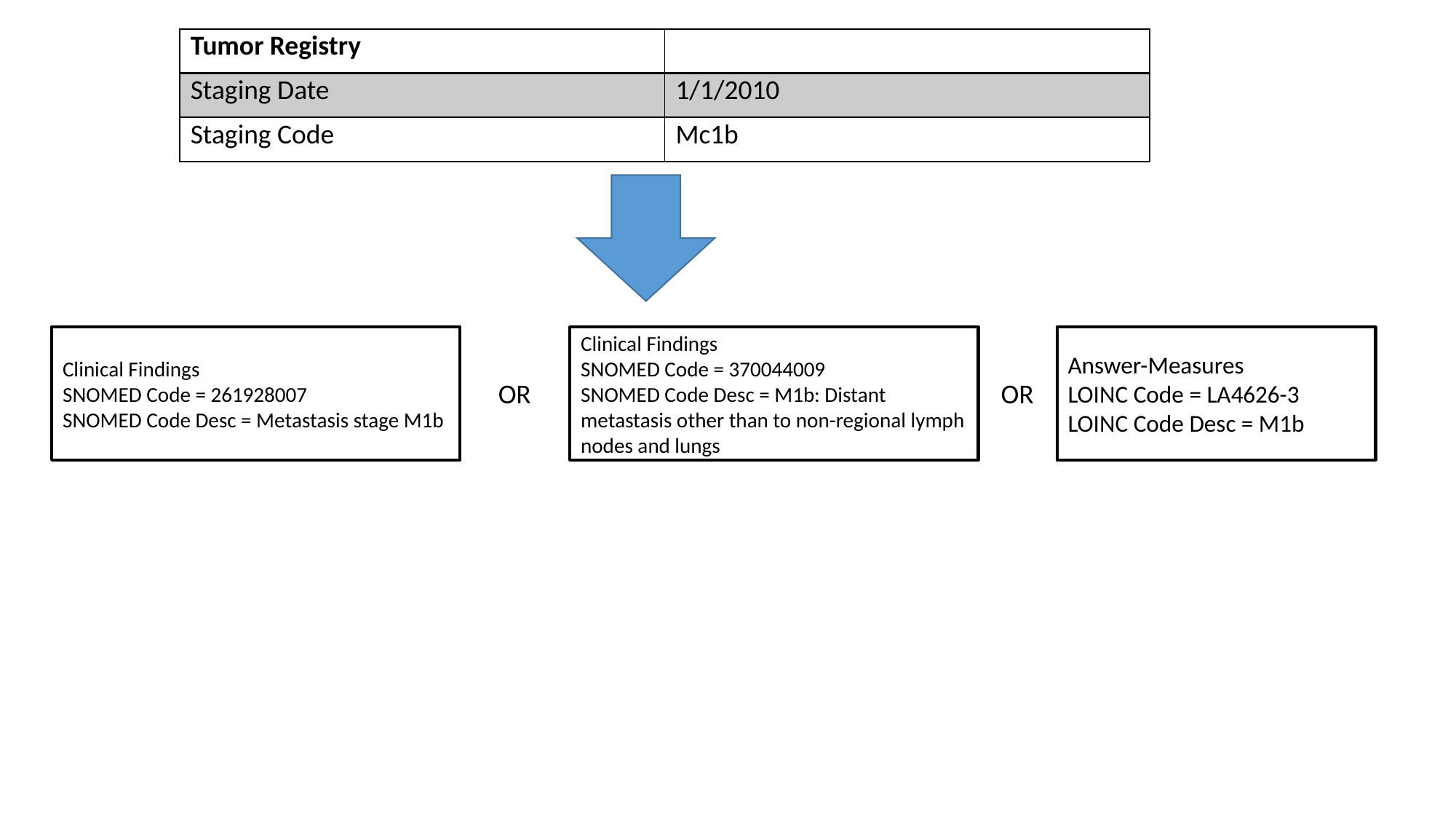

| Tumor Registry |  |
| --- | --- |
| Staging Date | 1/1/2010 |
| Staging Code | Mc1b |

Clinical Findings
SNOMED Code = 261928007
SNOMED Code Desc = Metastasis stage M1b
Clinical Findings
SNOMED Code = 370044009
SNOMED Code Desc = M1b: Distant metastasis other than to non-regional lymph nodes and lungs
Answer-Measures
LOINC Code = LA4626-3
LOINC Code Desc = M1b
OR
OR